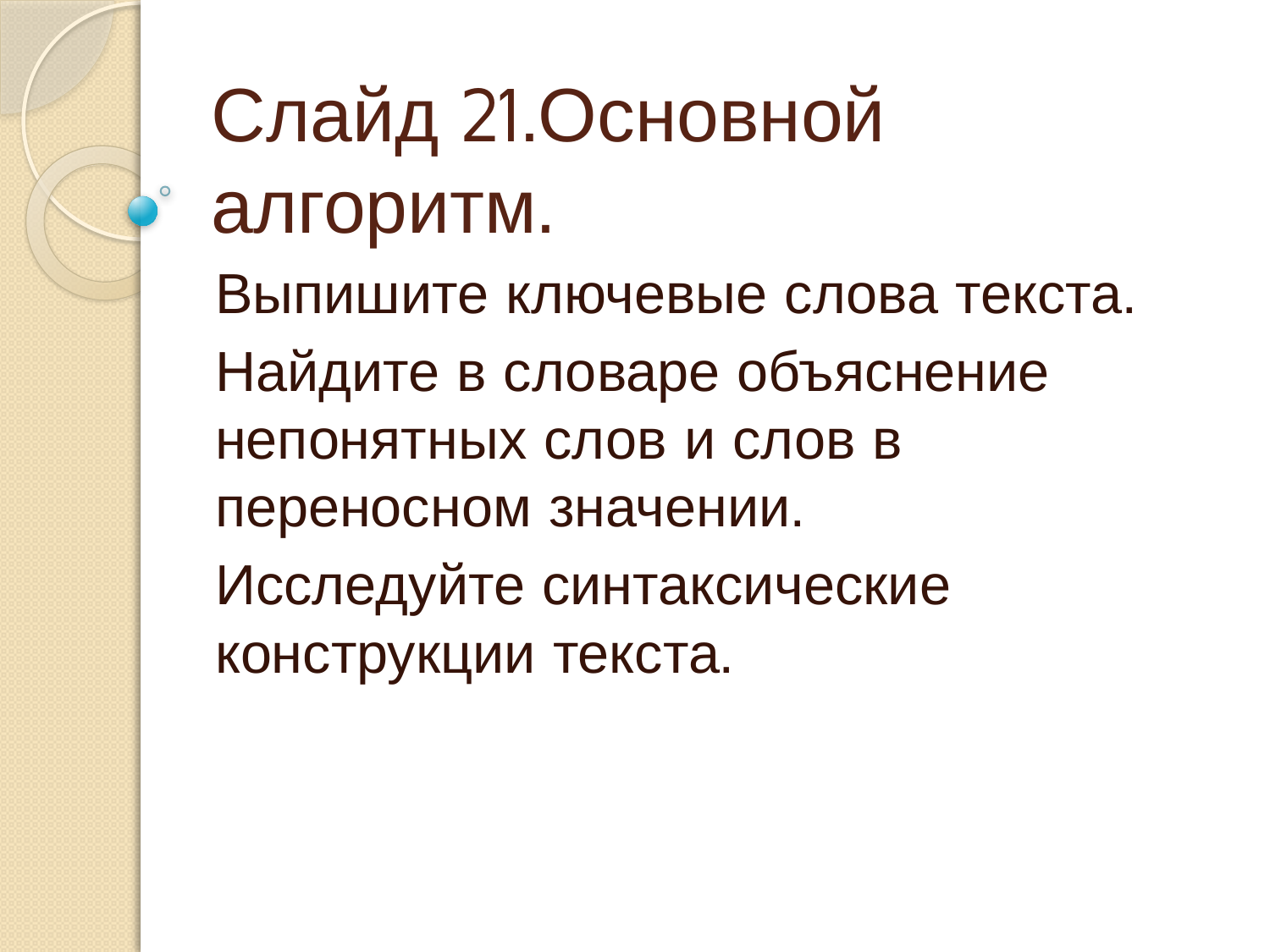

# Слайд 21.Основной алгоритм.
Выпишите ключевые слова текста.
Найдите в словаре объяснение непонятных слов и слов в переносном значении.
Исследуйте синтаксические конструкции текста.